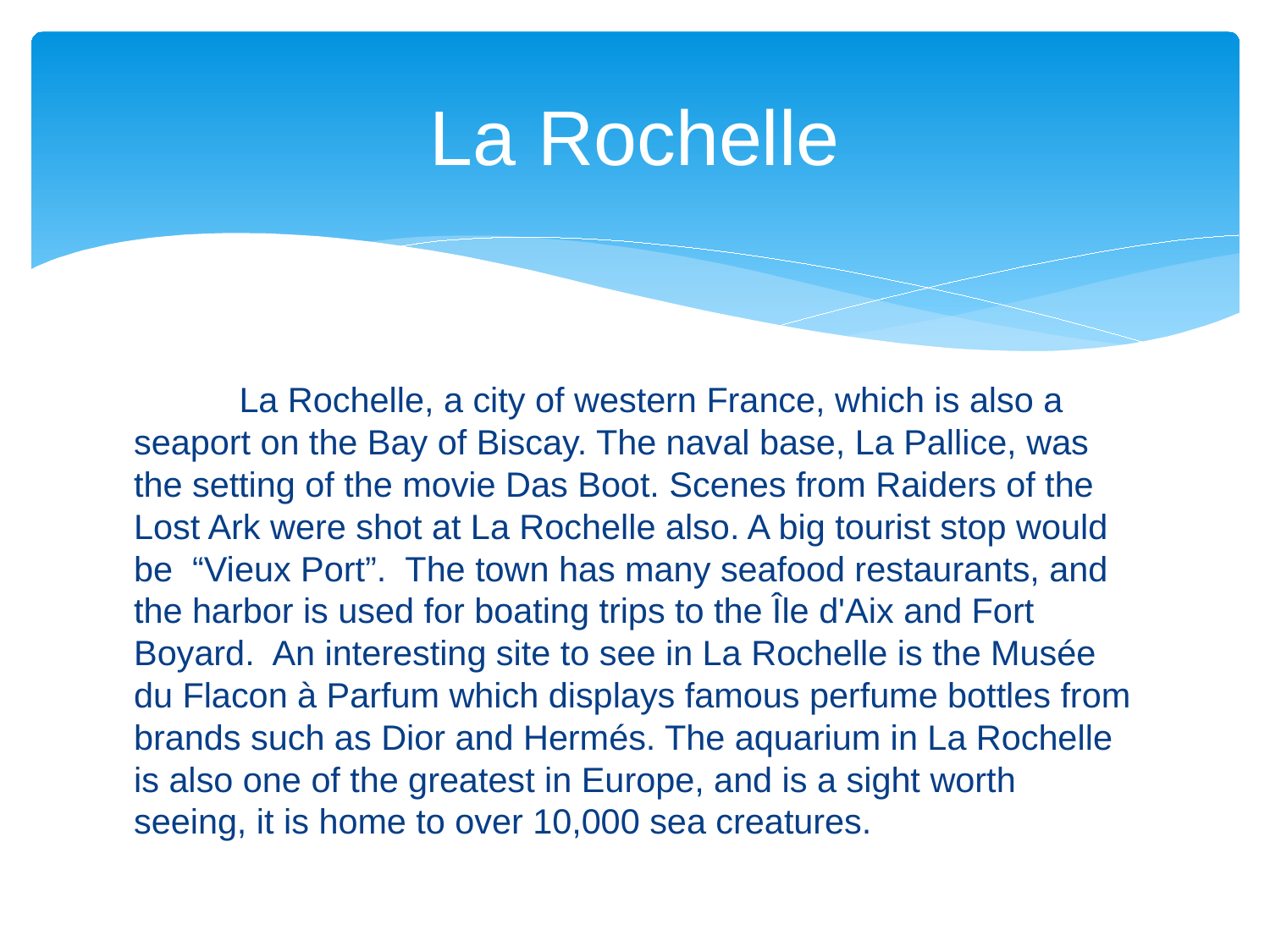

# La Rochelle
	La Rochelle, a city of western France, which is also a seaport on the Bay of Biscay. The naval base, La Pallice, was the setting of the movie Das Boot. Scenes from Raiders of the Lost Ark were shot at La Rochelle also. A big tourist stop would be  “Vieux Port”.  The town has many seafood restaurants, and the harbor is used for boating trips to the Île d'Aix and Fort Boyard.  An interesting site to see in La Rochelle is the Musée du Flacon à Parfum which displays famous perfume bottles from brands such as Dior and Hermés. The aquarium in La Rochelle is also one of the greatest in Europe, and is a sight worth seeing, it is home to over 10,000 sea creatures.